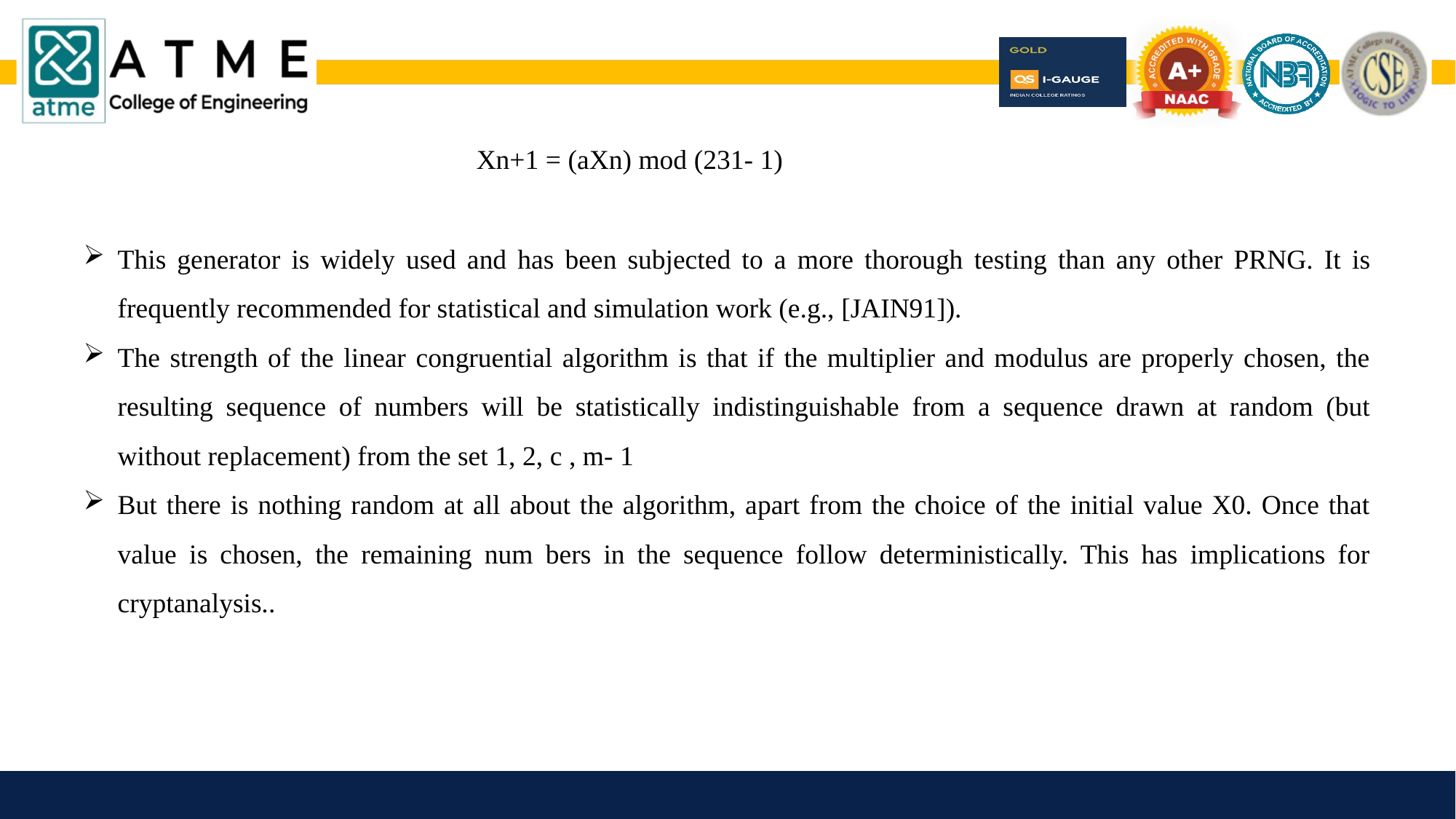

Xn+1 = (aXn) mod (231- 1)
This generator is widely used and has been subjected to a more thorough testing than any other PRNG. It is frequently recommended for statistical and simulation work (e.g., [JAIN91]).
The strength of the linear congruential algorithm is that if the multiplier and modulus are properly chosen, the resulting sequence of numbers will be statistically indistinguishable from a sequence drawn at random (but without replacement) from the set 1, 2, c , m- 1
But there is nothing random at all about the algorithm, apart from the choice of the initial value X0. Once that value is chosen, the remaining num bers in the sequence follow deterministically. This has implications for cryptanalysis..